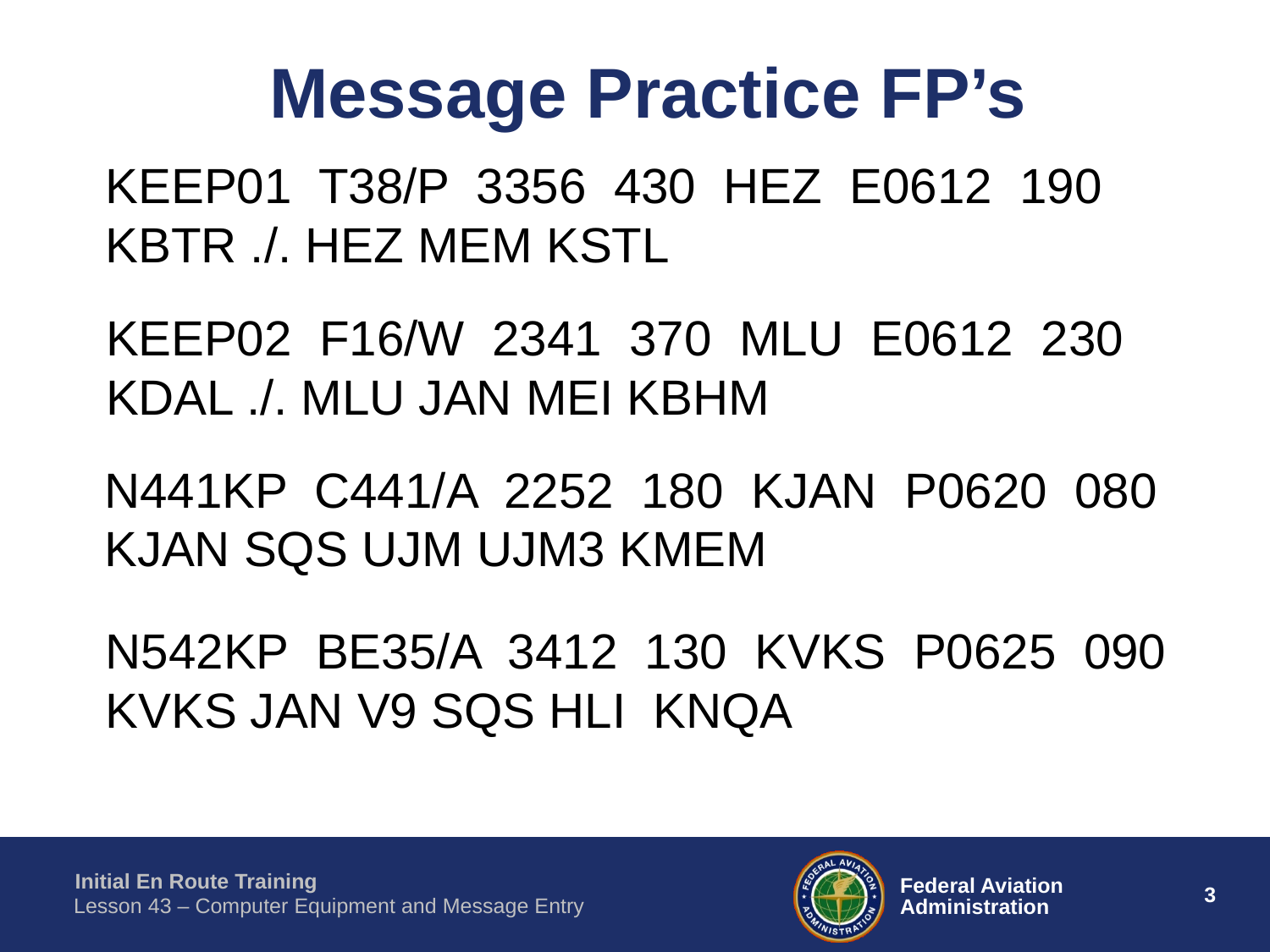

# Message Practice FP’s
KEEP01  T38/P  3356  430  HEZ  E0612  190  KBTR ./. HEZ MEM KSTL
KEEP02  F16/W  2341  370  MLU  E0612  230  KDAL ./. MLU JAN MEI KBHM
N441KP  C441/A  2252  180  KJAN  P0620  080  KJAN SQS UJM UJM3 KMEM
N542KP  BE35/A  3412  130  KVKS  P0625  090  KVKS JAN V9 SQS HLI  KNQA